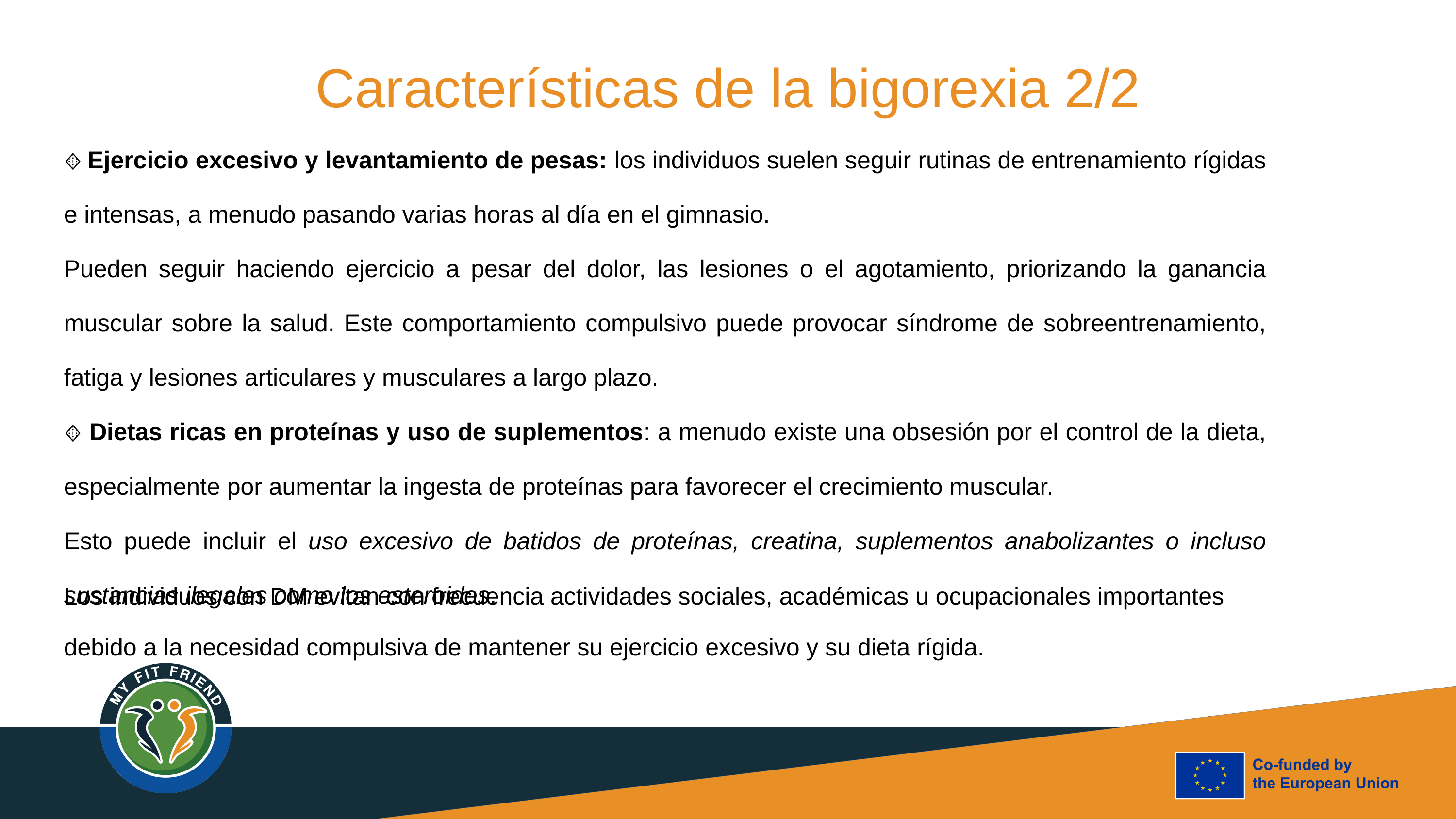

Características de la bigorexia 2/2
🔸 Ejercicio excesivo y levantamiento de pesas: los individuos suelen seguir rutinas de entrenamiento rígidas e intensas, a menudo pasando varias horas al día en el gimnasio.
Pueden seguir haciendo ejercicio a pesar del dolor, las lesiones o el agotamiento, priorizando la ganancia muscular sobre la salud. Este comportamiento compulsivo puede provocar síndrome de sobreentrenamiento, fatiga y lesiones articulares y musculares a largo plazo.
🔸 Dietas ricas en proteínas y uso de suplementos: a menudo existe una obsesión por el control de la dieta, especialmente por aumentar la ingesta de proteínas para favorecer el crecimiento muscular.
Esto puede incluir el uso excesivo de batidos de proteínas, creatina, suplementos anabolizantes o incluso sustancias ilegales como los esteroides.
Los individuos con DM evitan con frecuencia actividades sociales, académicas u ocupacionales importantes debido a la necesidad compulsiva de mantener su ejercicio excesivo y su dieta rígida.